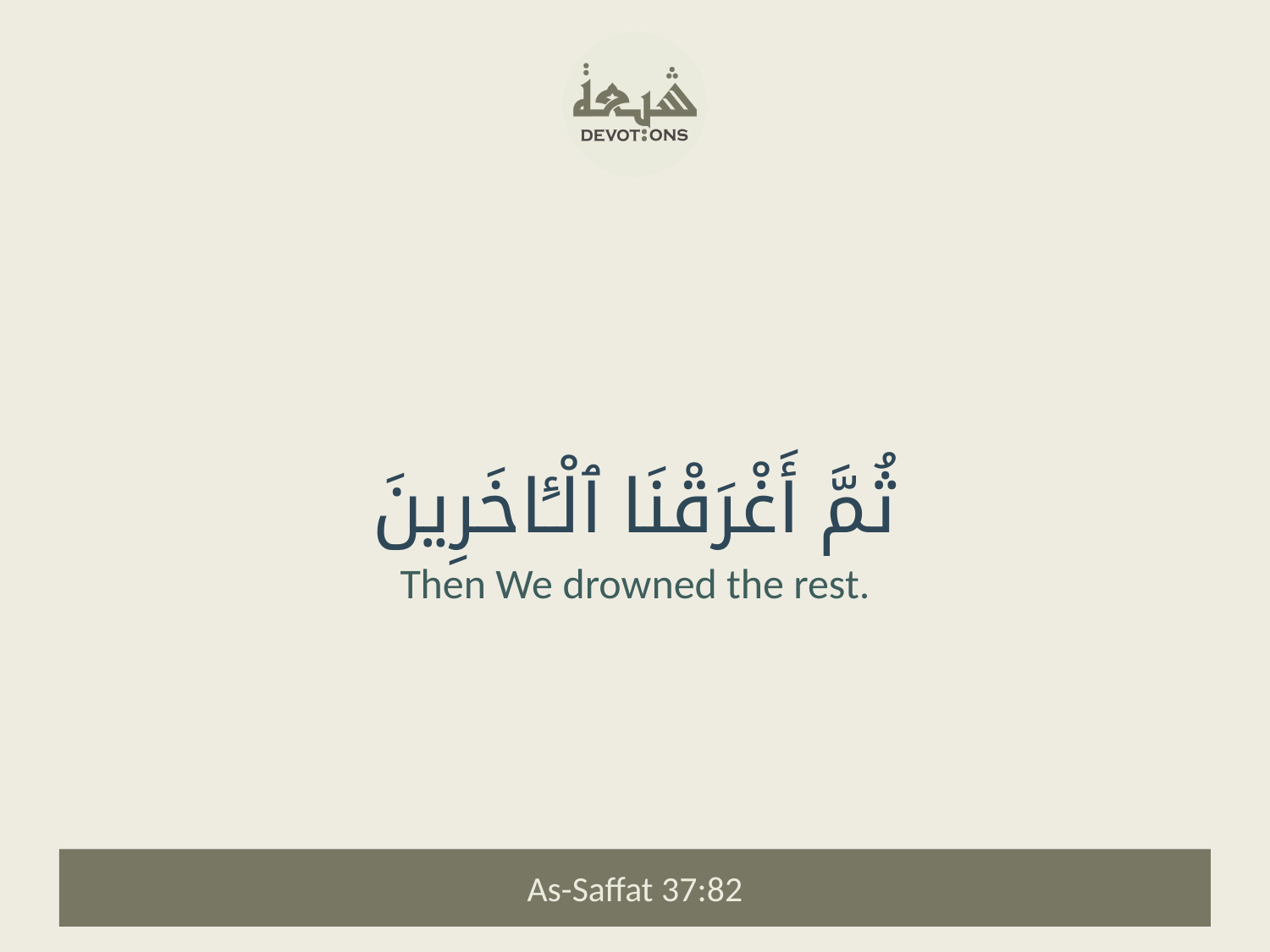

ثُمَّ أَغْرَقْنَا ٱلْـَٔاخَرِينَ
Then We drowned the rest.
As-Saffat 37:82